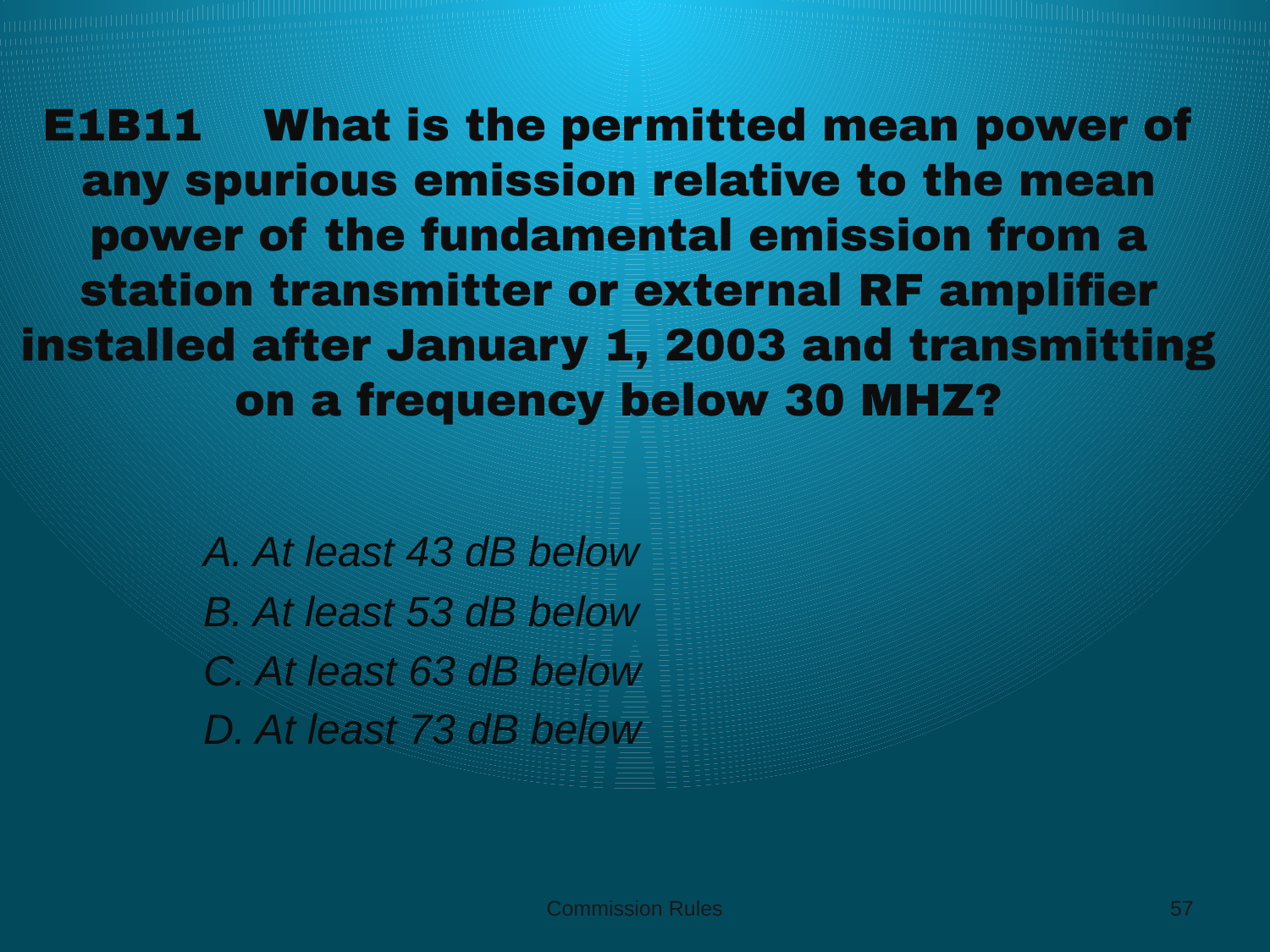

# E1B11    What is the permitted mean power of any spurious emission relative to the mean power of the fundamental emission from a station transmitter or external RF amplifier installed after January 1, 2003 and transmitting on a frequency below 30 MHZ?
A. At least 43 dB below
B. At least 53 dB below
C. At least 63 dB below
D. At least 73 dB below
Commission Rules
57